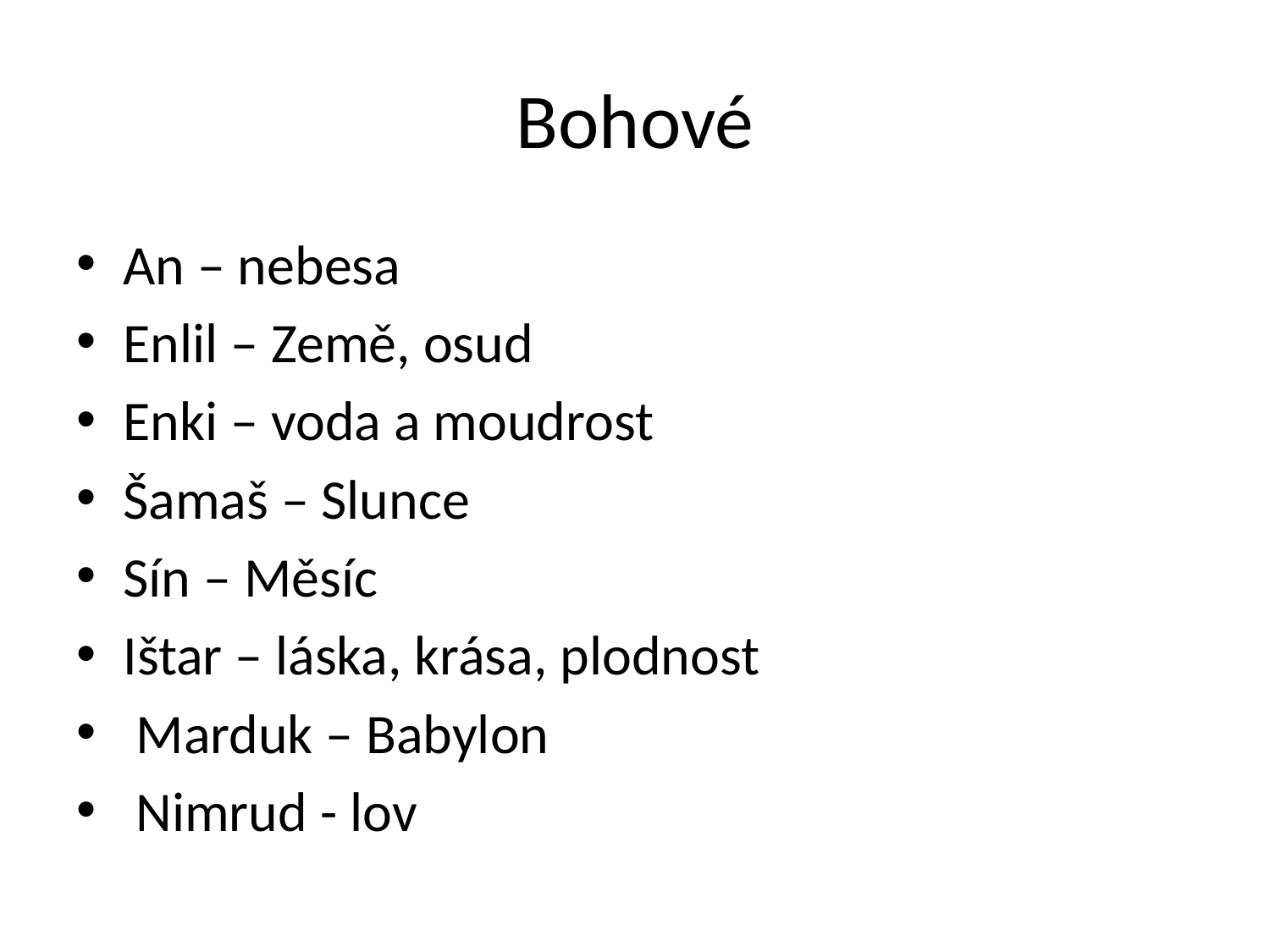

# Bohové
An – nebesa
Enlil – Země, osud
Enki – voda a moudrost
Šamaš – Slunce
Sín – Měsíc
Ištar – láska, krása, plodnost
 Marduk – Babylon
 Nimrud - lov